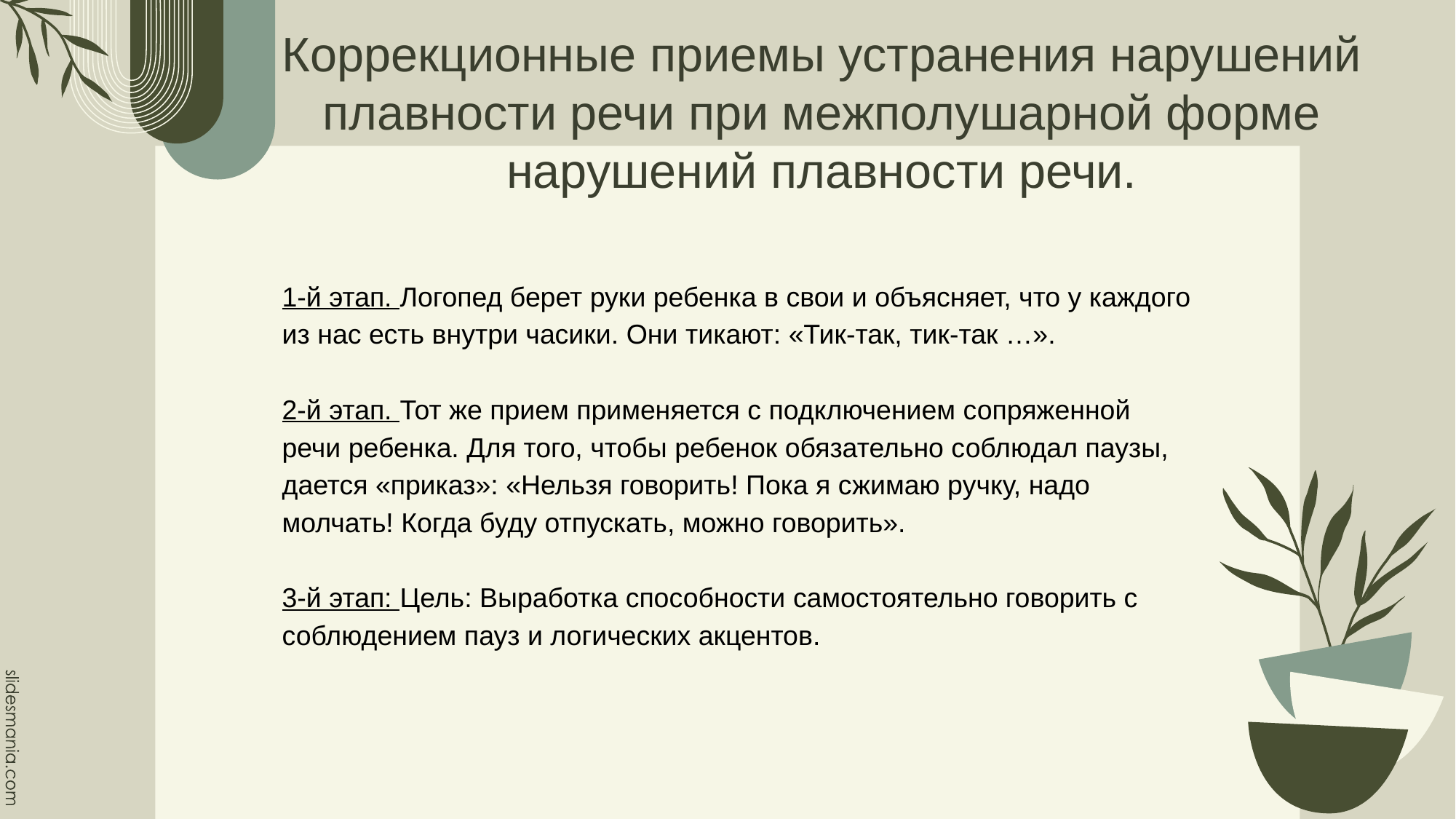

# Коррекционные приемы устранения нарушений плавности речи при межполушарной форме нарушений плавности речи.
1-й этап. Логопед берет руки ребенка в свои и объясняет, что у каждого
из нас есть внутри часики. Они тикают: «Тик-так, тик-так …».

2-й этап. Тот же прием применяется с подключением сопряженной
речи ребенка. Для того, чтобы ребенок обязательно соблюдал паузы,
дается «приказ»: «Нельзя говорить! Пока я сжимаю ручку, надо
молчать! Когда буду отпускать, можно говорить».

3-й этап: Цель: Выработка способности самостоятельно говорить с
соблюдением пауз и логических акцентов.